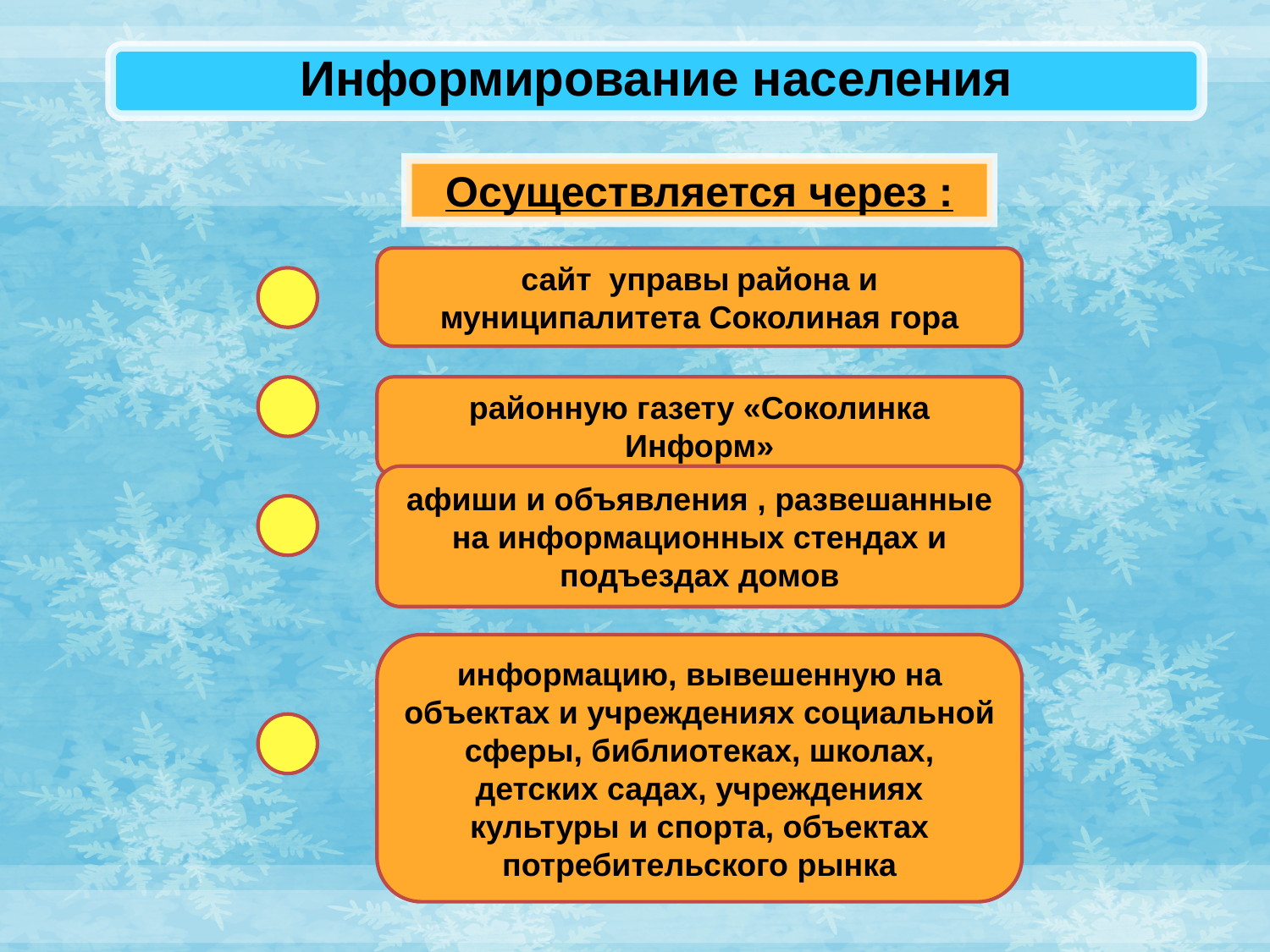

Информирование населения
Осуществляется через :
сайт  управы района и муниципалитета Соколиная гора

районную газету «Соколинка Информ»
афиши и объявления , развешанные на информационных стендах и подъездах домов

информацию, вывешенную на объектах и учреждениях социальной сферы, библиотеках, школах, детских садах, учреждениях культуры и спорта, объектах потребительского рынка